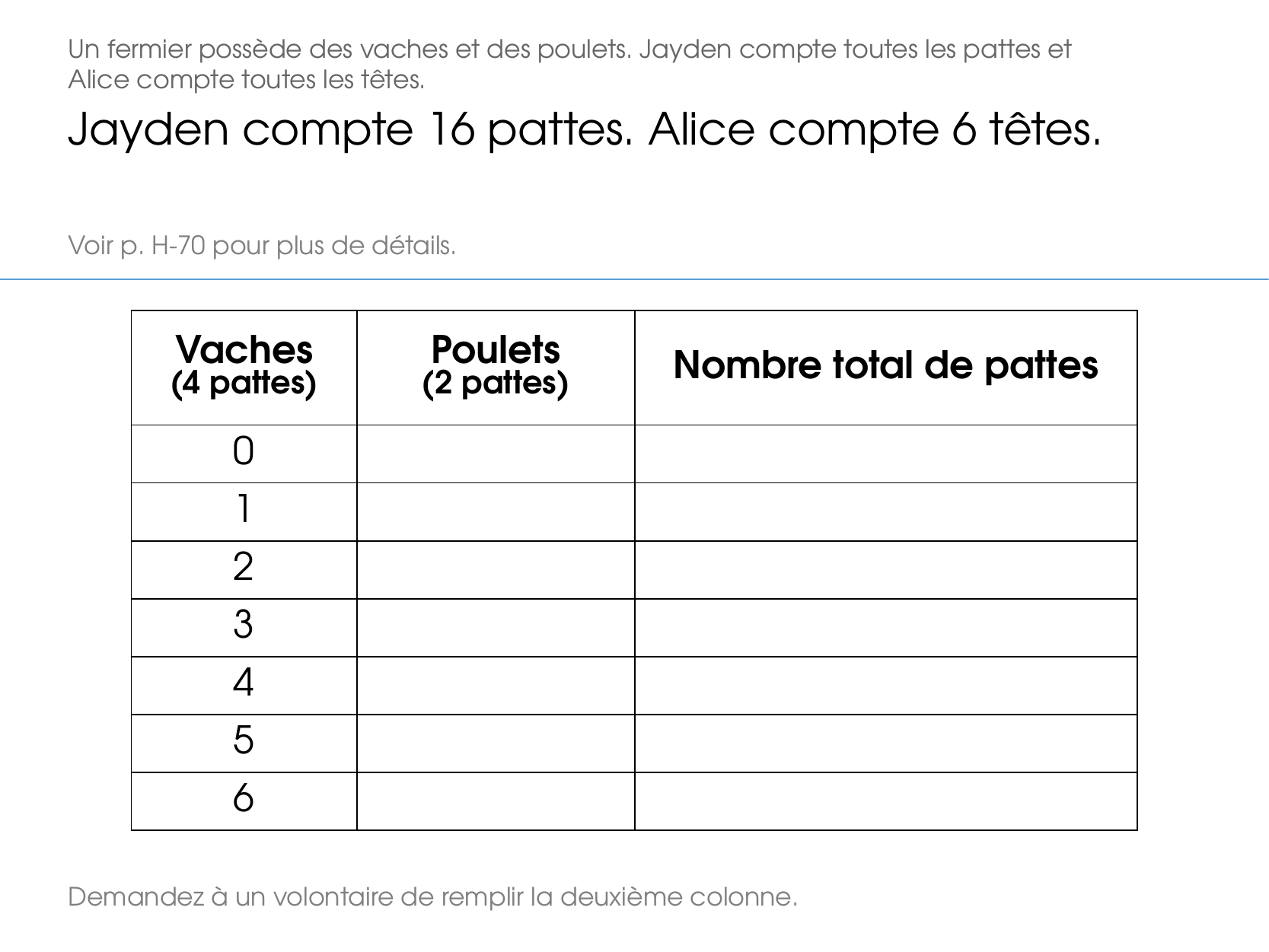

Un fermier possède des vaches et des poulets. Jayden compte toutes les pattes et Alice compte toutes les têtes.
Jayden compte 16 pattes. Alice compte 6 têtes.
Voir p. H-70 pour plus de détails.
| Vaches (4 pattes) | Poulets (2 pattes) | Nombre total de pattes |
| --- | --- | --- |
| 0 |  |  |
| 1 |  |  |
| 2 |  |  |
| 3 |  |  |
| 4 |  |  |
| 5 |  |  |
| 6 |  |  |
Demandez à un volontaire de remplir la deuxième colonne.